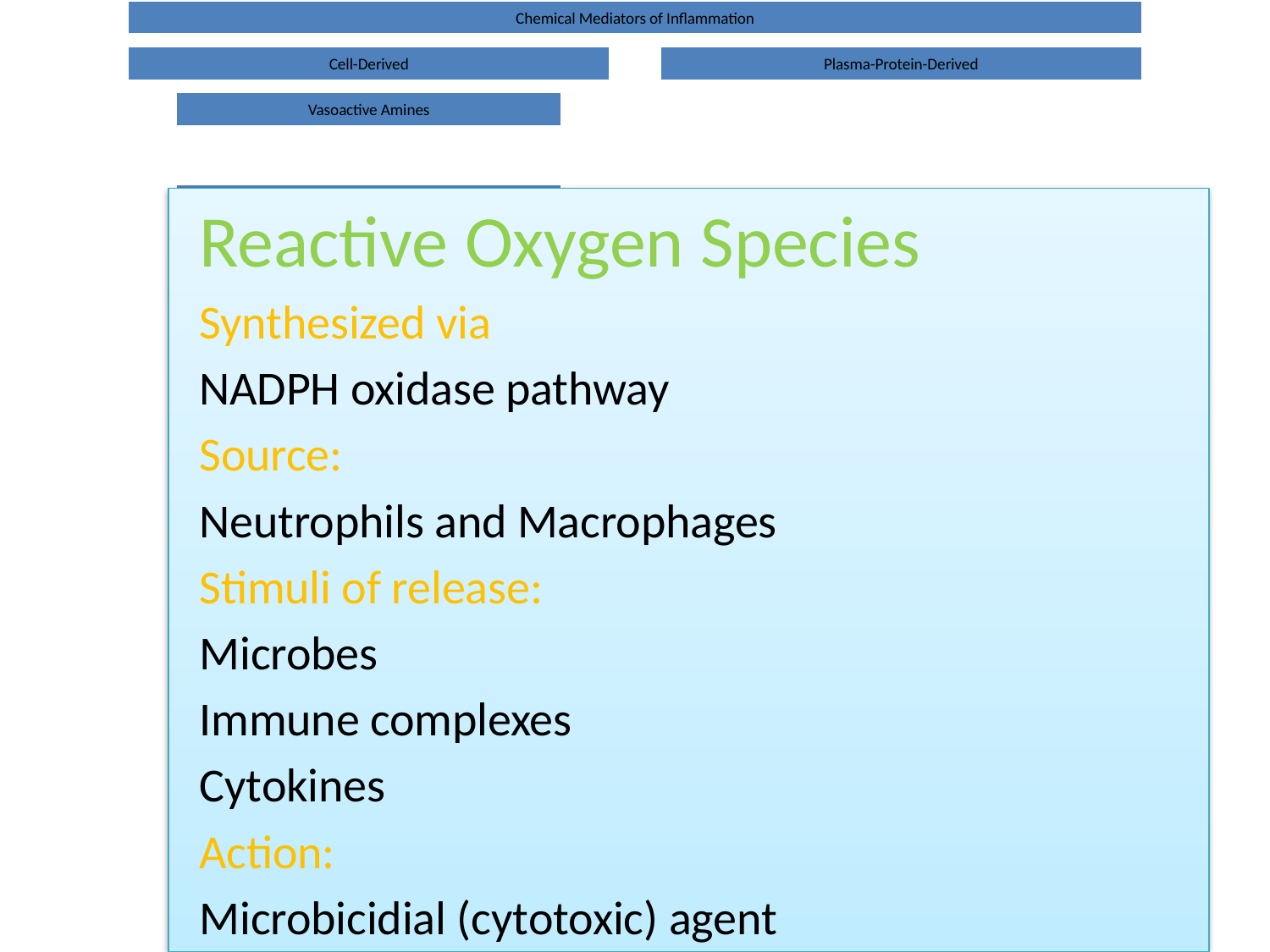

Chemical Mediators of Inflammation
Cell-Derived
Vasoactive Amines
Eicosanoids
PAF
Cytokines
Chemokines
ROS
NO
Lysosomal Enzymes of Leukocytes
Neuropeptides
Plasma-Protein-Derived
Reactive Oxygen Species
Synthesized via
NADPH oxidase pathway
Source:
Neutrophils and Macrophages
Stimuli of release:
Microbes
Immune complexes
Cytokines
Action:
Microbicidial (cytotoxic) agent